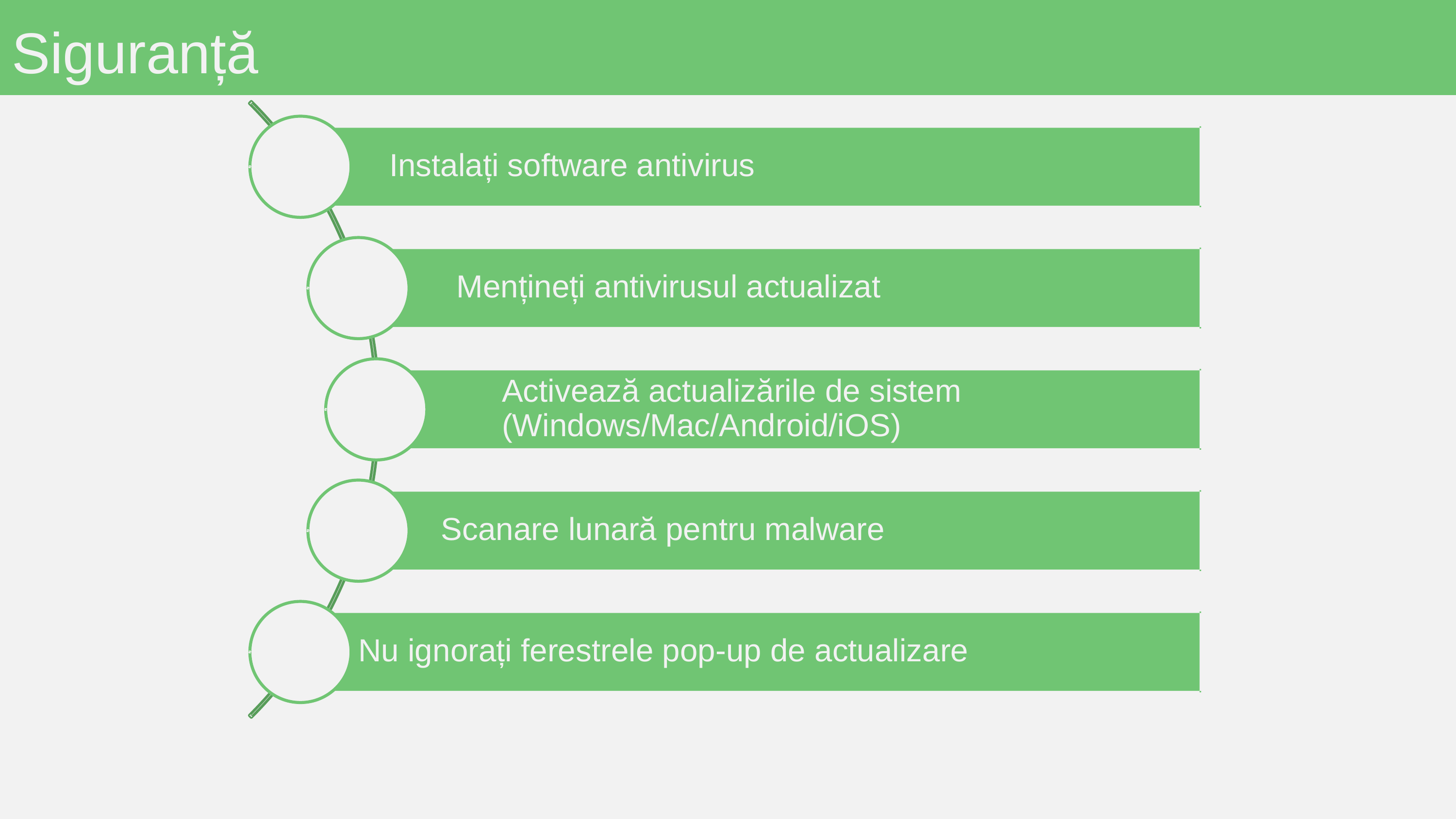

Siguranță

 Instalați software antivirus

Mențineți antivirusul actualizat

Activează actualizările de sistem (Windows/Mac/Android/iOS)

Scanare lunară pentru malware

Nu ignorați ferestrele pop-up de actualizare